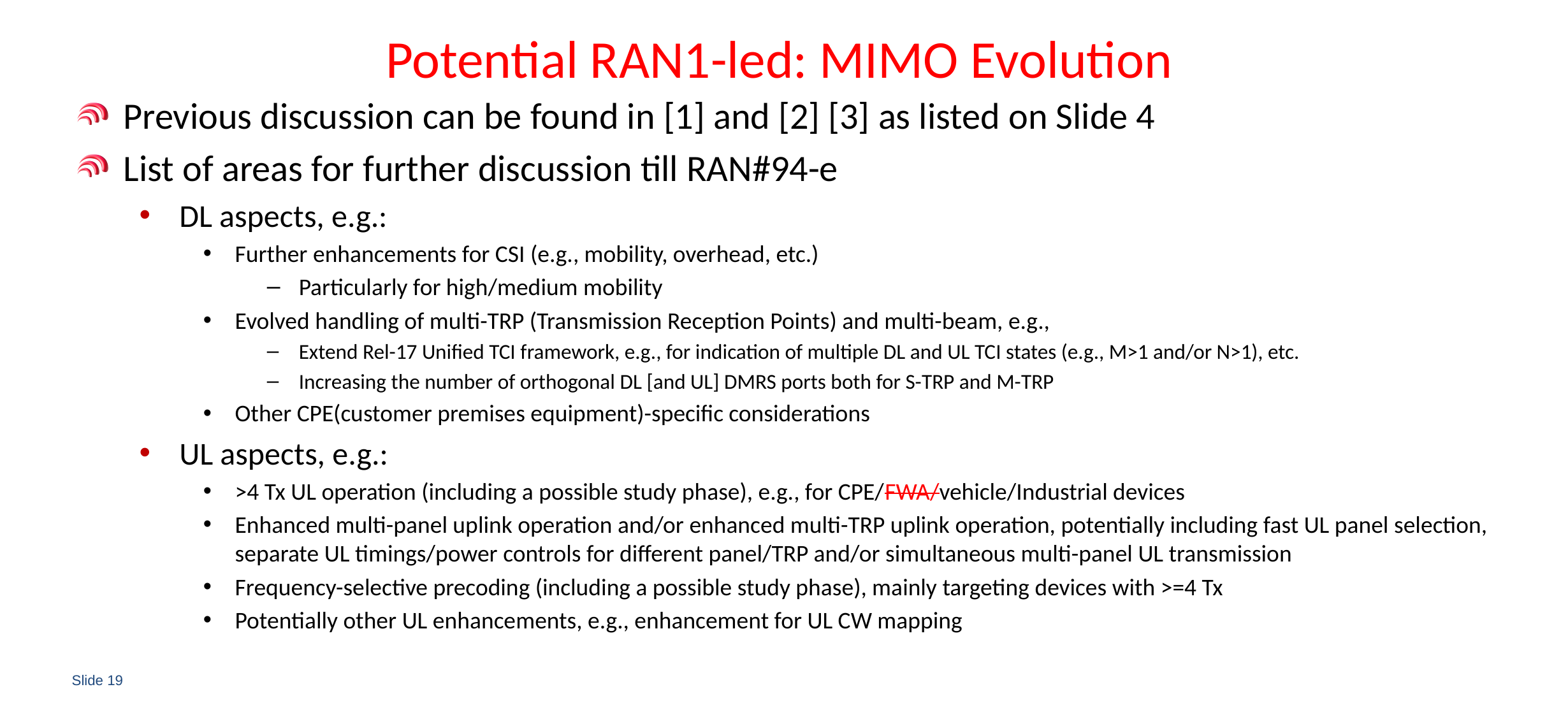

# Potential RAN1-led: MIMO Evolution
Previous discussion can be found in [1] and [2] [3] as listed on Slide 4
List of areas for further discussion till RAN#94-e
DL aspects, e.g.:
Further enhancements for CSI (e.g., mobility, overhead, etc.)
Particularly for high/medium mobility
Evolved handling of multi-TRP (Transmission Reception Points) and multi-beam, e.g.,
Extend Rel-17 Unified TCI framework, e.g., for indication of multiple DL and UL TCI states (e.g., M>1 and/or N>1), etc.
Increasing the number of orthogonal DL [and UL] DMRS ports both for S-TRP and M-TRP
Other CPE(customer premises equipment)-specific considerations
UL aspects, e.g.:
>4 Tx UL operation (including a possible study phase), e.g., for CPE/FWA/vehicle/Industrial devices
Enhanced multi-panel uplink operation and/or enhanced multi-TRP uplink operation, potentially including fast UL panel selection, separate UL timings/power controls for different panel/TRP and/or simultaneous multi-panel UL transmission
Frequency-selective precoding (including a possible study phase), mainly targeting devices with >=4 Tx
Potentially other UL enhancements, e.g., enhancement for UL CW mapping